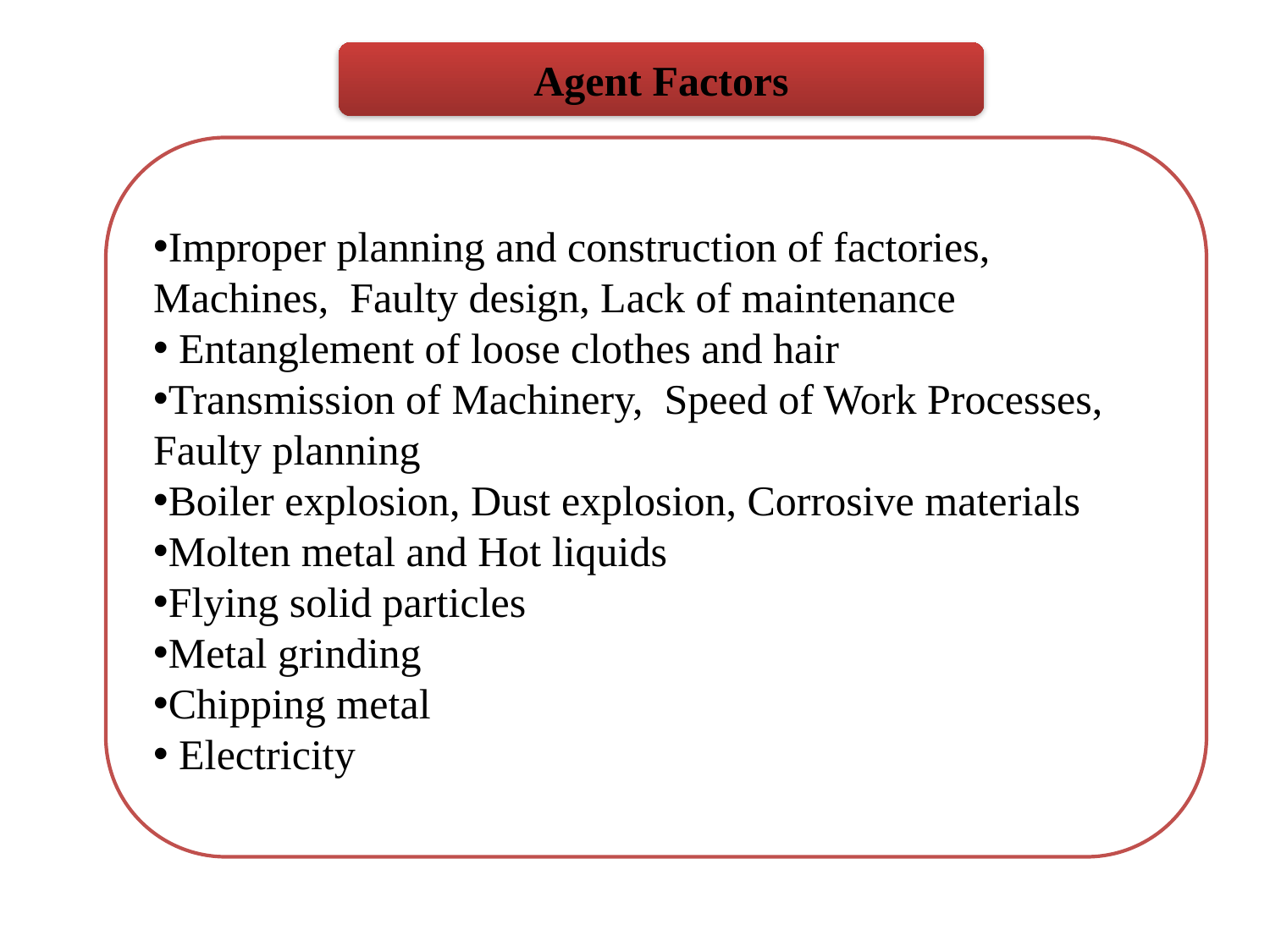

Agent Factors

Improper planning and construction of factories, Machines,  Faulty design, Lack of maintenance
 Entanglement of loose clothes and hair
Transmission of Machinery,  Speed of Work Processes, Faulty planning
Boiler explosion, Dust explosion, Corrosive materials
Molten metal and Hot liquids
Flying solid particles
Metal grinding
Chipping metal
 Electricity